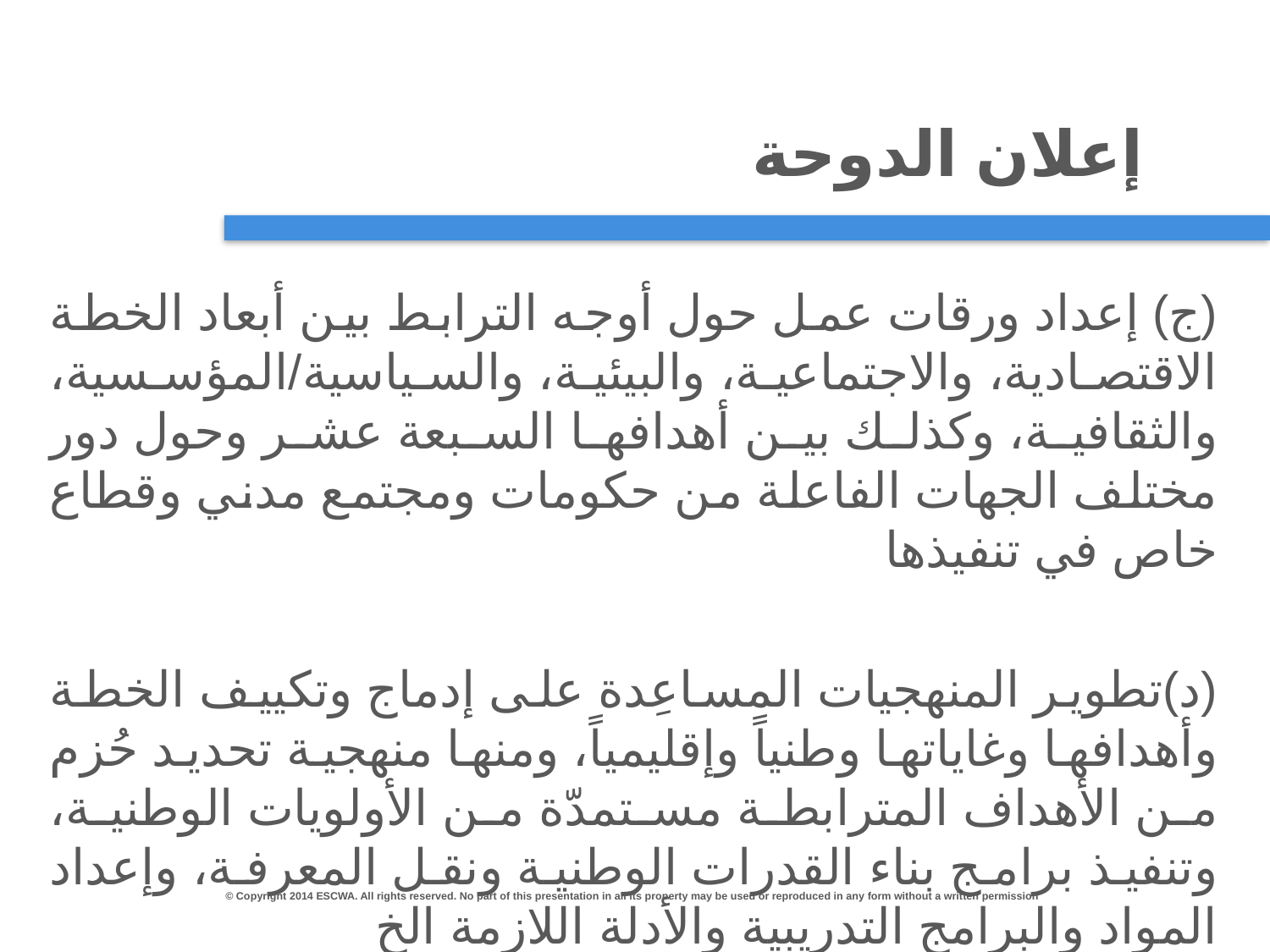

# إعلان الدوحة
(ج) إعداد ورقات عمل حول أوجه الترابط بين أبعاد الخطة الاقتصادية، والاجتماعية، والبيئية، والسياسية/المؤسسية، والثقافية، وكذلك بين أهدافها السبعة عشر وحول دور مختلف الجهات الفاعلة من حكومات ومجتمع مدني وقطاع خاص في تنفيذها

(د)	تطوير المنهجيات المساعِدة على إدماج وتكييف الخطة وأهدافها وغاياتها وطنياً وإقليمياً، ومنها منهجية تحديد حُزم من الأهداف المترابطة مستمدّة من الأولويات الوطنية، وتنفيذ برامج بناء القدرات الوطنية ونقل المعرفة، وإعداد المواد والبرامج التدريبية والأدلة اللازمة الخ